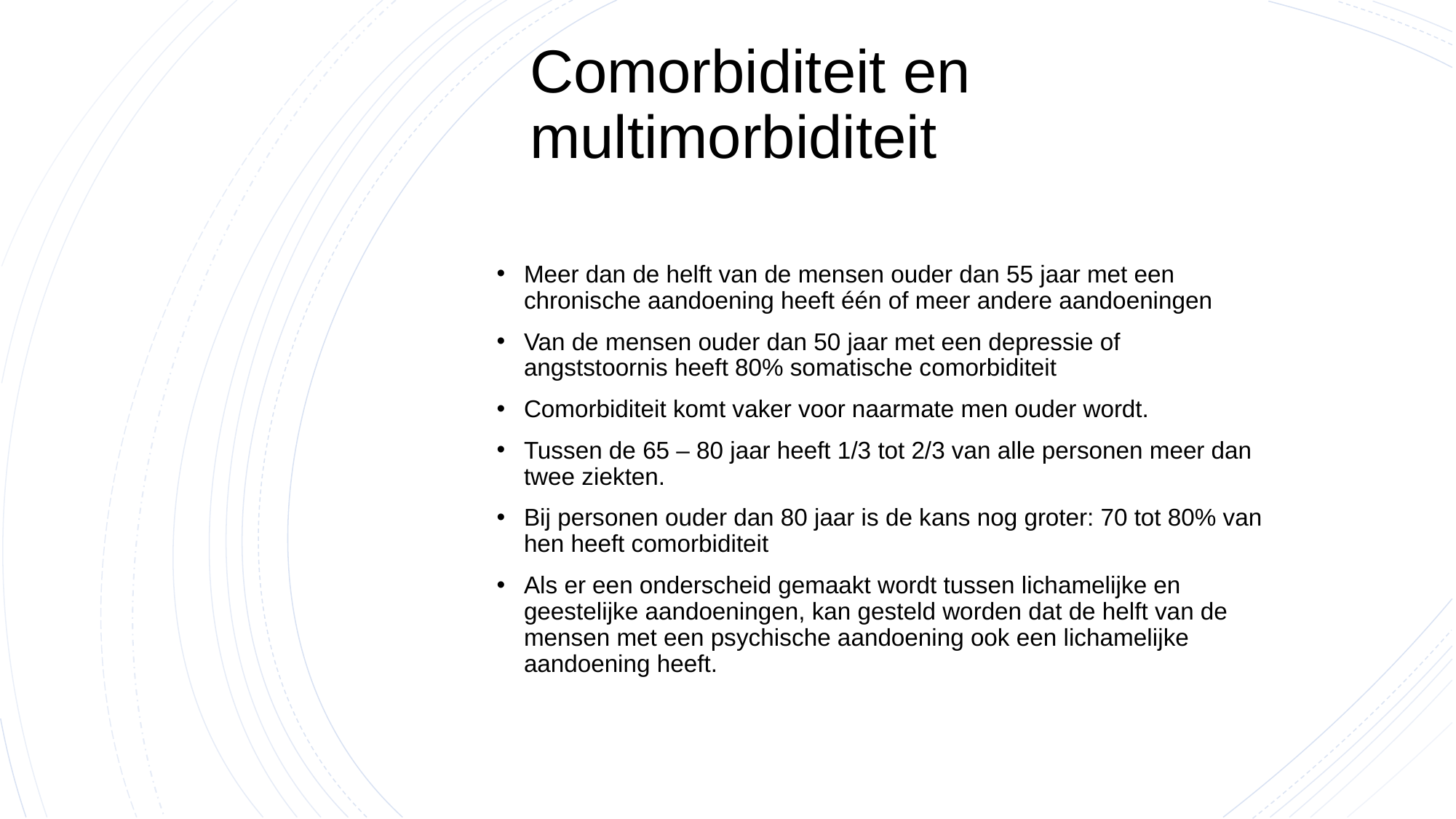

# Comorbiditeit en multimorbiditeit
Meer dan de helft van de mensen ouder dan 55 jaar met een chronische aandoening heeft één of meer andere aandoeningen
Van de mensen ouder dan 50 jaar met een depressie of angststoornis heeft 80% somatische comorbiditeit
Comorbiditeit komt vaker voor naarmate men ouder wordt.
Tussen de 65 – 80 jaar heeft 1/3 tot 2/3 van alle personen meer dan twee ziekten.
Bij personen ouder dan 80 jaar is de kans nog groter: 70 tot 80% van hen heeft comorbiditeit
Als er een onderscheid gemaakt wordt tussen lichamelijke en geestelijke aandoeningen, kan gesteld worden dat de helft van de mensen met een psychische aandoening ook een lichamelijke aandoening heeft.